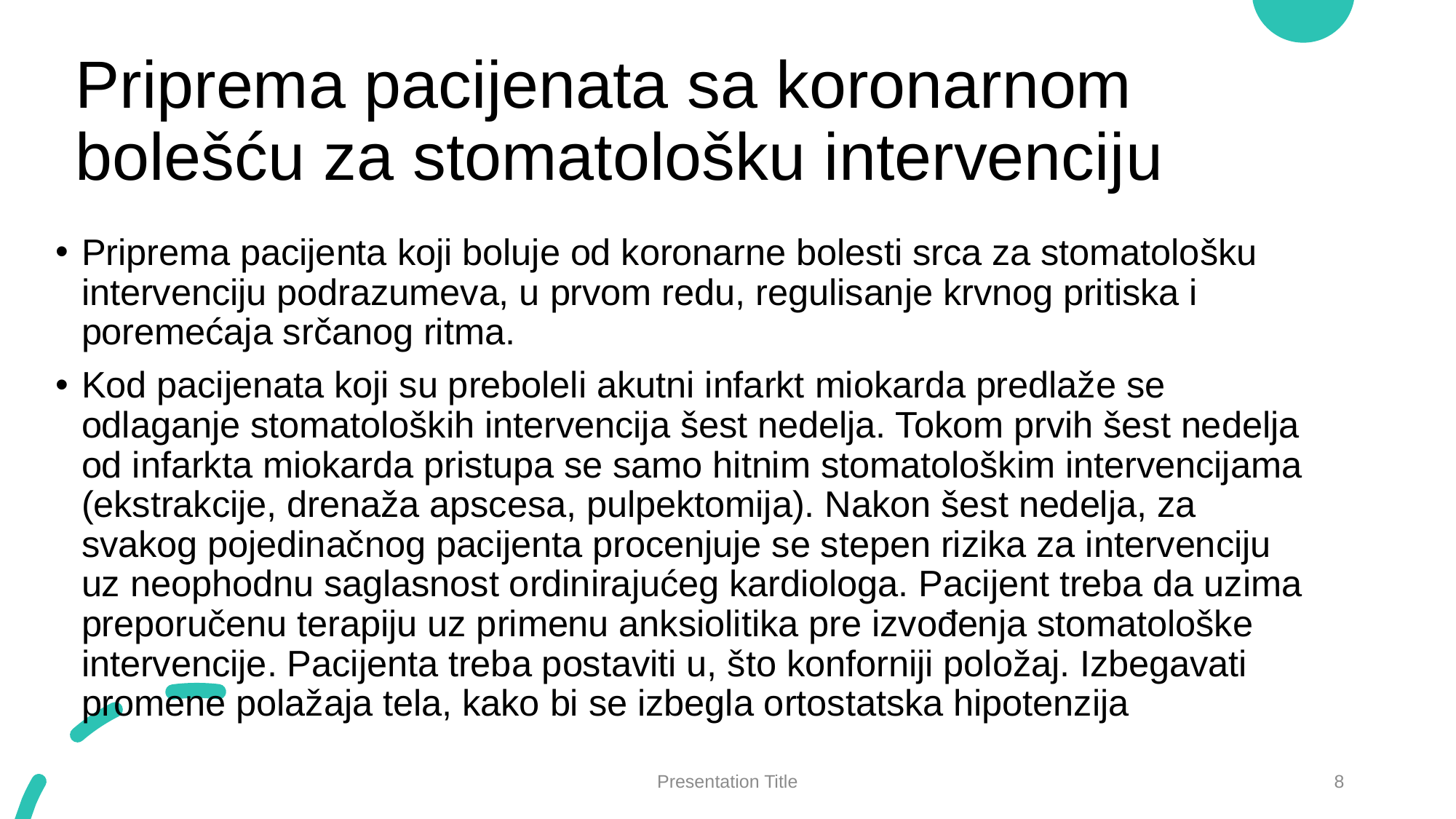

# Priprema pacijenata sa koronarnom bolešću za stomatološku intervenciju
Priprema pacijenta koji boluje od koronarne bolesti srca za stomatološku intervenciju podrazumeva, u prvom redu, regulisanje krvnog pritiska i poremećaja srčanog ritma.
Kod pacijenata koji su preboleli akutni infarkt miokarda predlaže se odlaganje stomatoloških intervencija šest nedelja. Tokom prvih šest nedelja od infarkta miokarda pristupa se samo hitnim stomatološkim intervencijama (ekstrakcije, drenaža apscesa, pulpektomija). Nakon šest nedelja, za svakog pojedinačnog pacijenta procenjuje se stepen rizika za intervenciju uz neophodnu saglasnost ordinirajućeg kardiologa. Pacijent treba da uzima preporučenu terapiju uz primenu anksiolitika pre izvođenja stomatološke intervencije. Pacijenta treba postaviti u, što konforniji položaj. Izbegavati promene polažaja tela, kako bi se izbegla ortostatska hipotenzija
Presentation Title
8